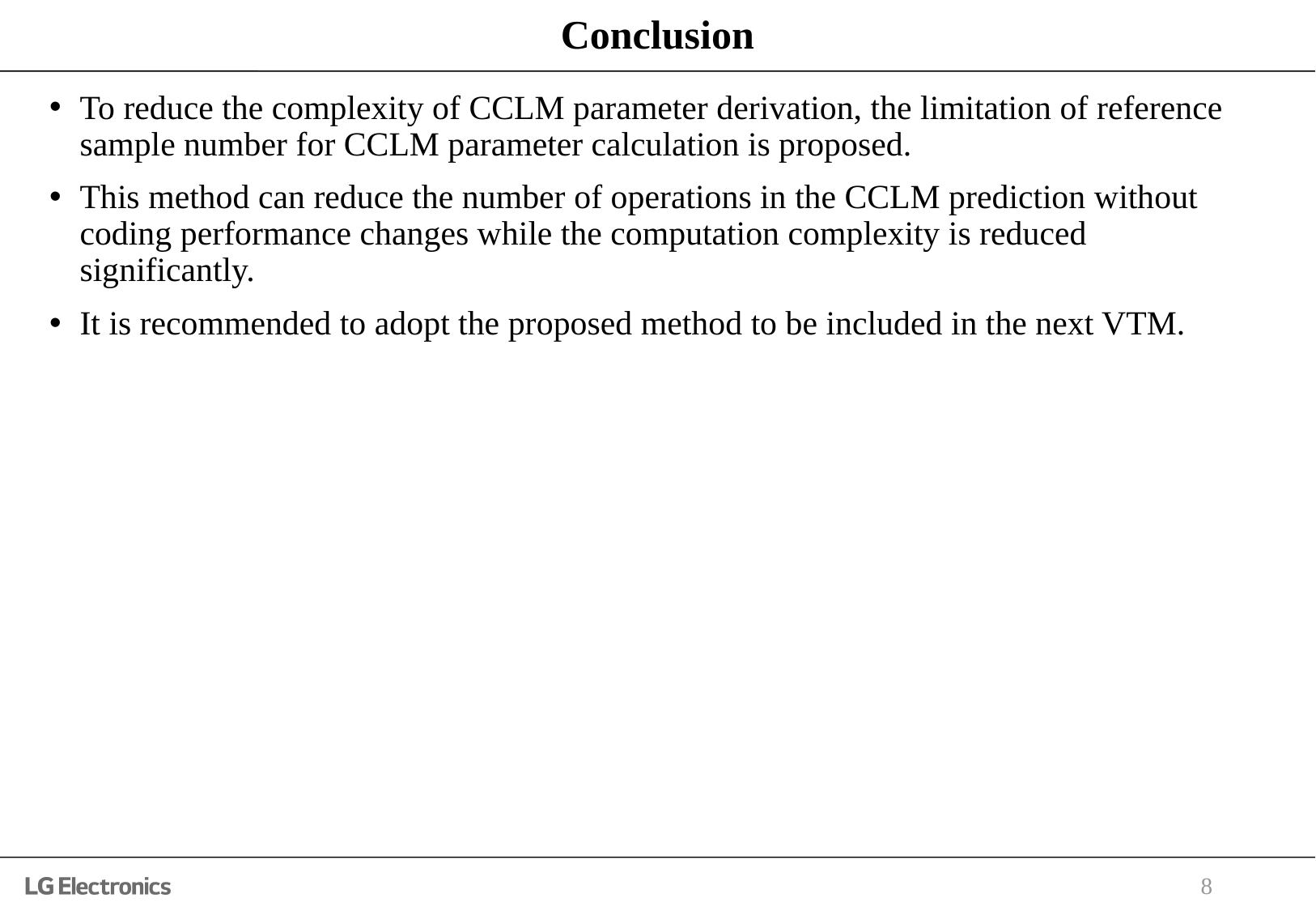

# Conclusion
To reduce the complexity of CCLM parameter derivation, the limitation of reference sample number for CCLM parameter calculation is proposed.
This method can reduce the number of operations in the CCLM prediction without coding performance changes while the computation complexity is reduced significantly.
It is recommended to adopt the proposed method to be included in the next VTM.

8